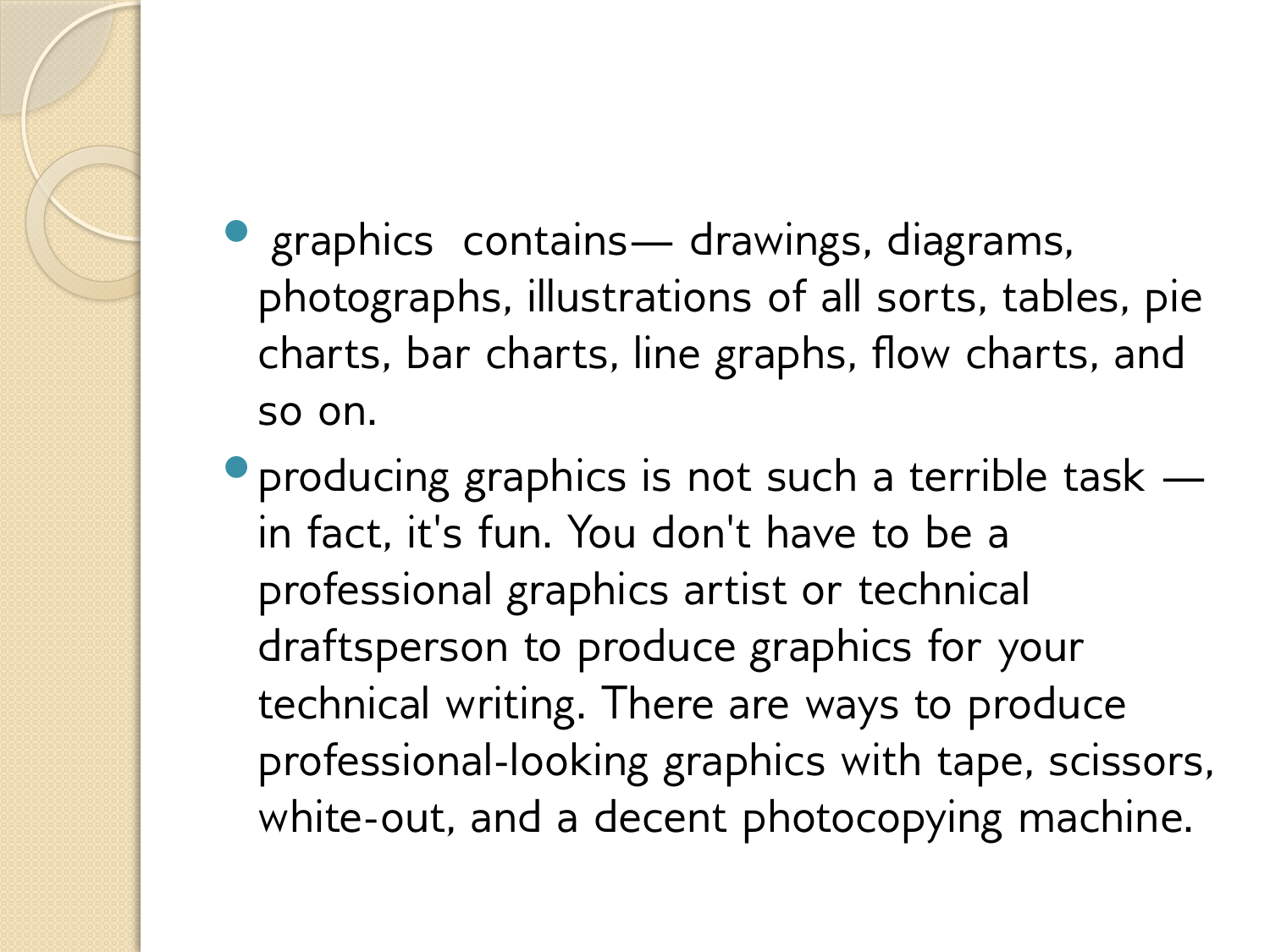

#
 graphics  contains— drawings, diagrams, photographs, illustrations of all sorts, tables, pie charts, bar charts, line graphs, flow charts, and so on.
producing graphics is not such a terrible task — in fact, it's fun. You don't have to be a professional graphics artist or technical draftsperson to produce graphics for your technical writing. There are ways to produce professional-looking graphics with tape, scissors, white-out, and a decent photocopying machine.